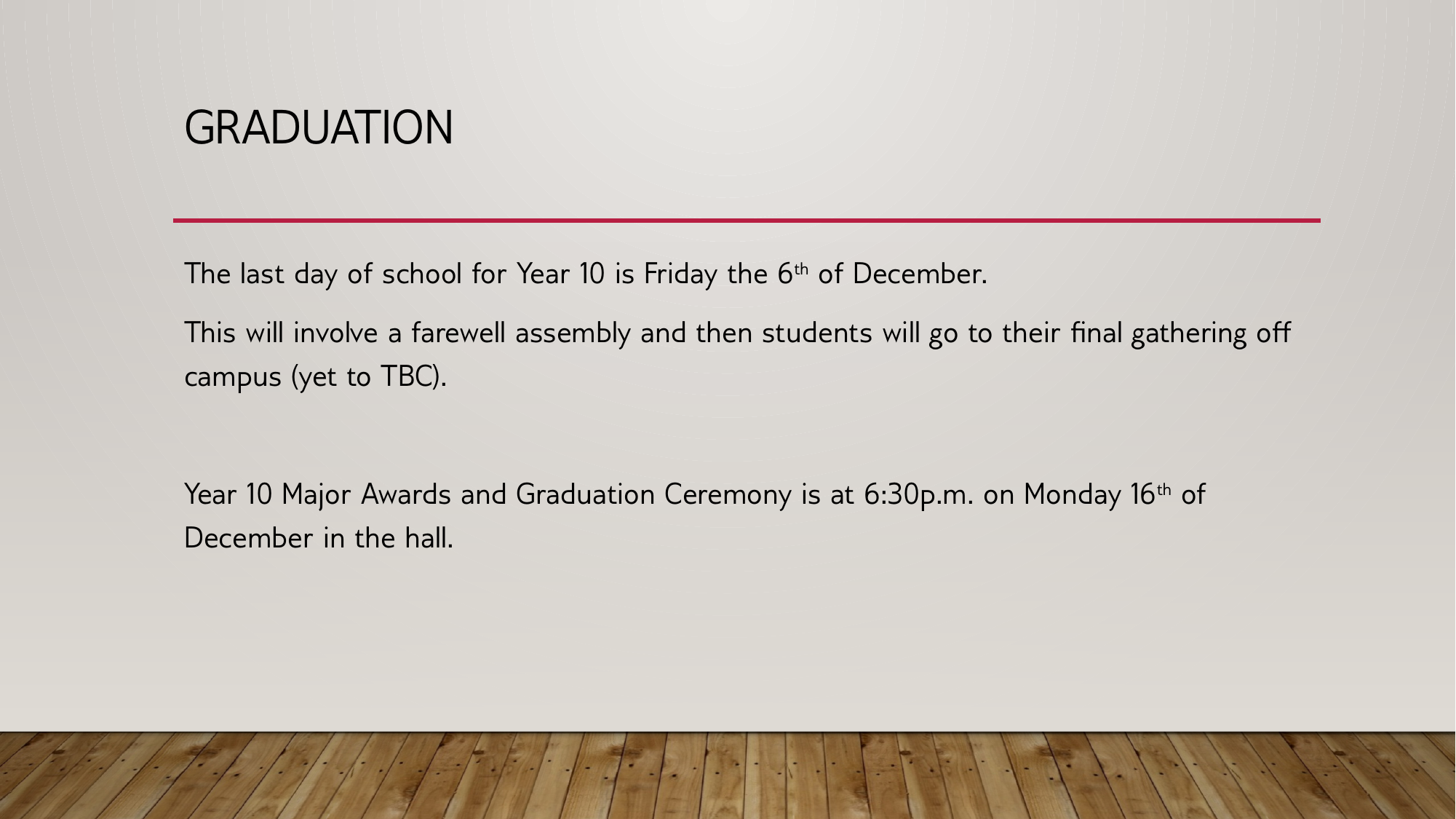

# Graduation
The last day of school for Year 10 is Friday the 6th of December.
This will involve a farewell assembly and then students will go to their final gathering off campus (yet to TBC).

Year 10 Major Awards and Graduation Ceremony is at 6:30p.m. on Monday 16th of December in the hall.